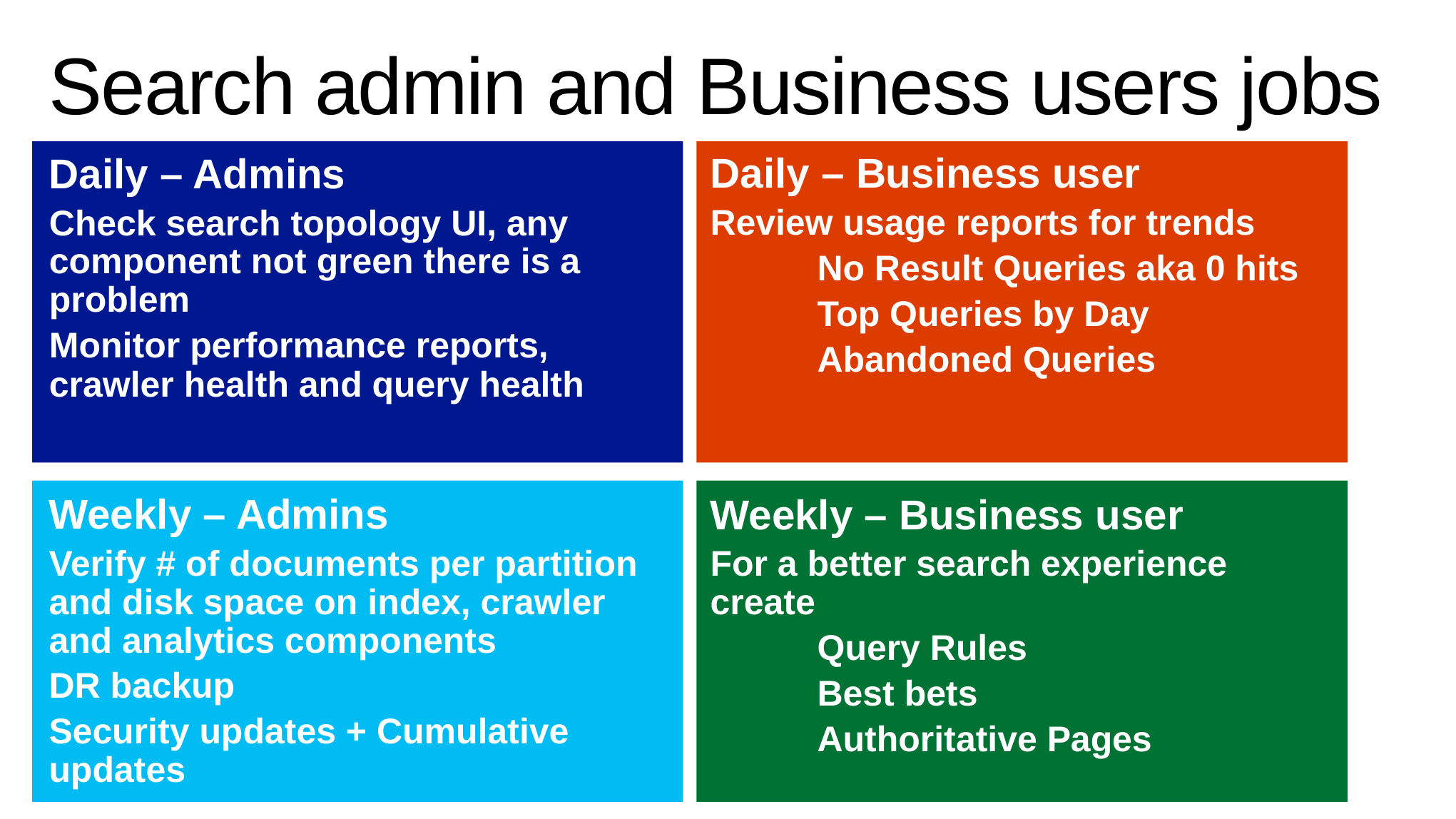

# Search admin and Business users jobs

Daily – Business user
Review usage reports for trends
	No Result Queries aka 0 hits
	Top Queries by Day
	Abandoned Queries

Daily – Admins
Check search topology UI, any component not green there is a problem
Monitor performance reports, crawler health and query health

Weekly – Admins
Verify # of documents per partition and disk space on index, crawler and analytics components
DR backup
Security updates + Cumulative updates
Weekly – Business user
For a better search experience create
	Query Rules
	Best bets
	Authoritative Pages